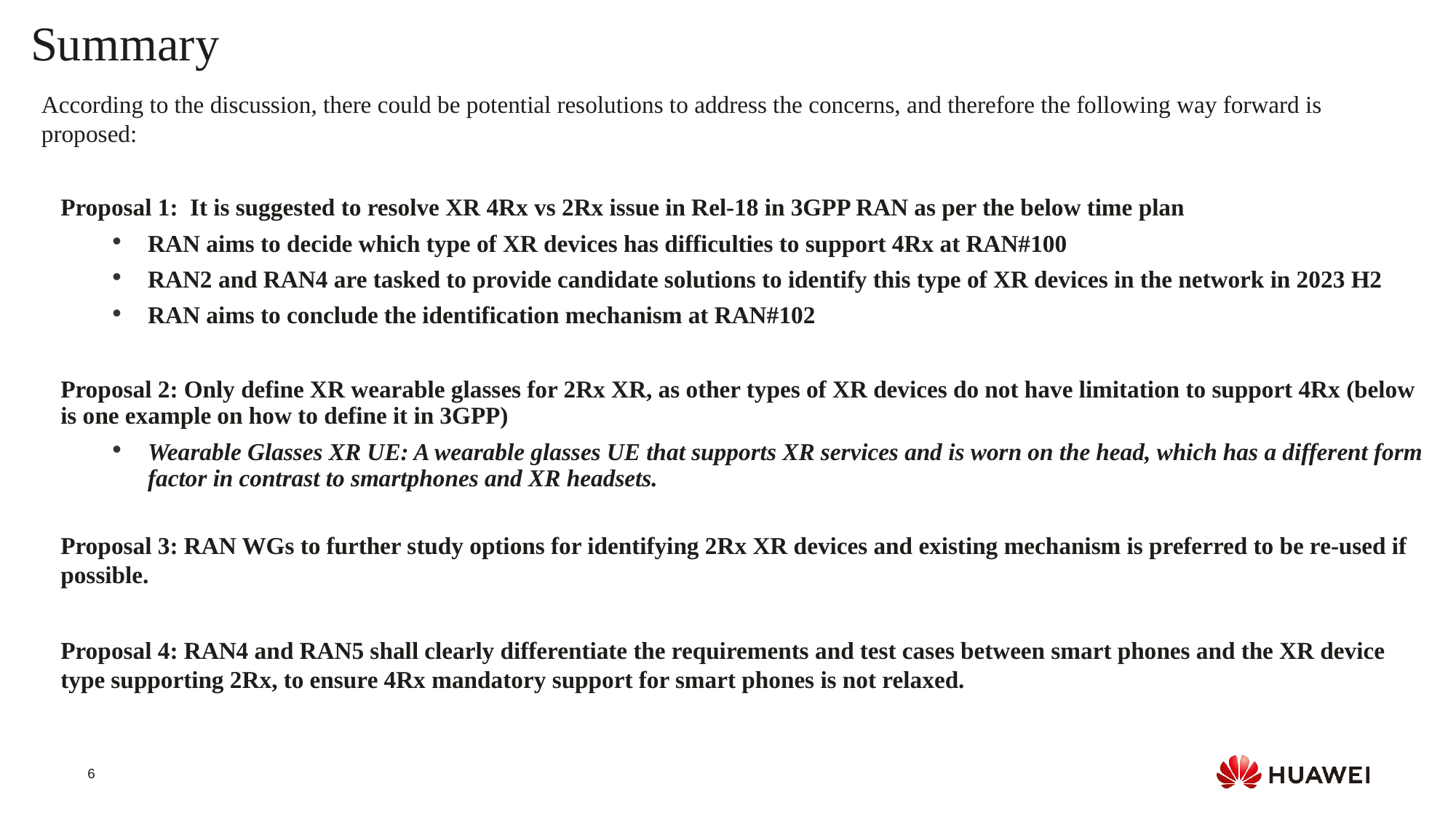

Summary
According to the discussion, there could be potential resolutions to address the concerns, and therefore the following way forward is proposed:

Proposal 1:  It is suggested to resolve XR 4Rx vs 2Rx issue in Rel-18 in 3GPP RAN as per the below time plan
RAN aims to decide which type of XR devices has difficulties to support 4Rx at RAN#100
RAN2 and RAN4 are tasked to provide candidate solutions to identify this type of XR devices in the network in 2023 H2
RAN aims to conclude the identification mechanism at RAN#102

Proposal 2: Only define XR wearable glasses for 2Rx XR, as other types of XR devices do not have limitation to support 4Rx (below is one example on how to define it in 3GPP)
Wearable Glasses XR UE: A wearable glasses UE that supports XR services and is worn on the head, which has a different form factor in contrast to smartphones and XR headsets.

Proposal 3: RAN WGs to further study options for identifying 2Rx XR devices and existing mechanism is preferred to be re-used if possible.

Proposal 4: RAN4 and RAN5 shall clearly differentiate the requirements and test cases between smart phones and the XR device type supporting 2Rx, to ensure 4Rx mandatory support for smart phones is not relaxed.